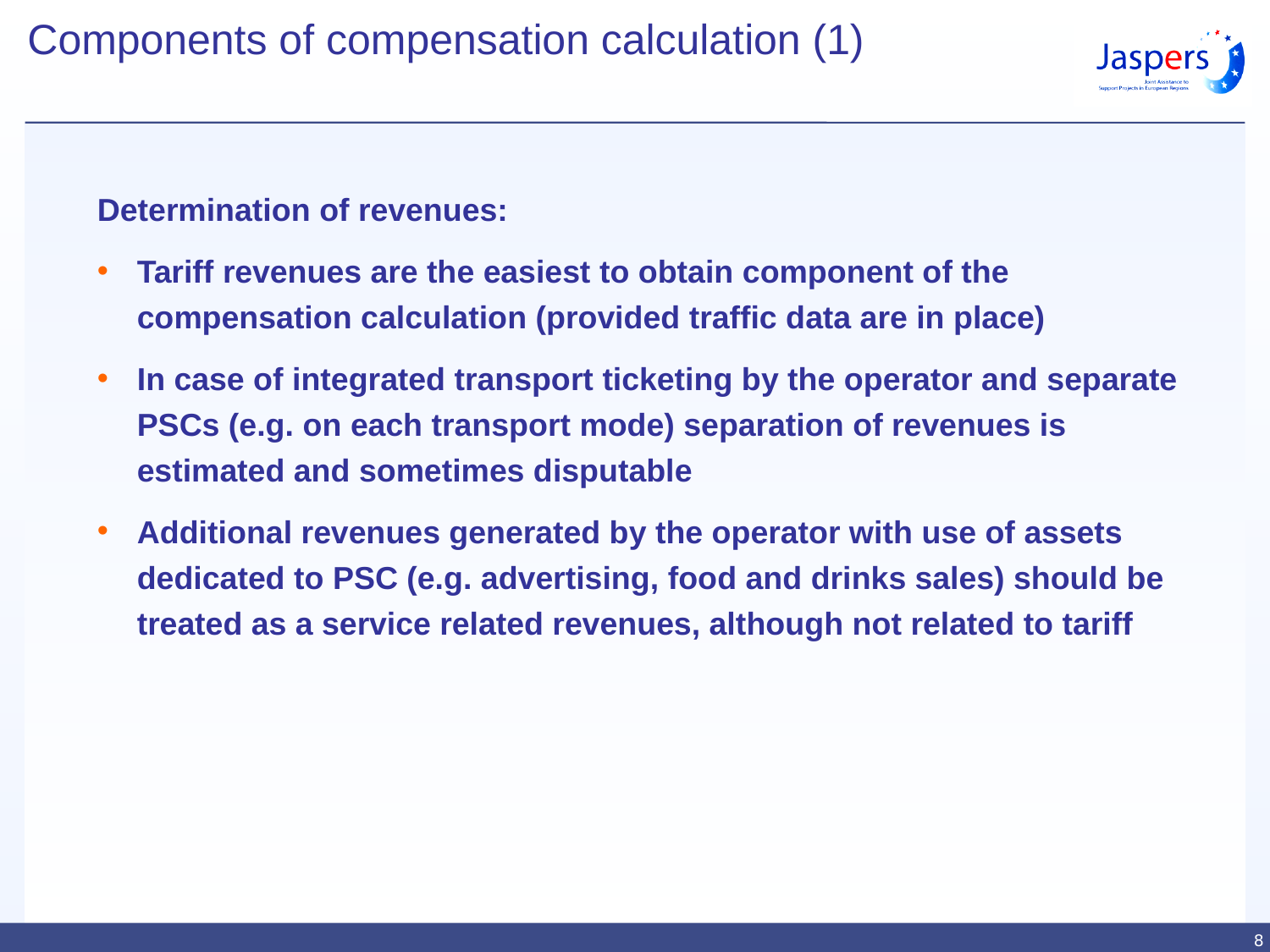

Components of compensation calculation (1)
Determination of revenues:
Tariff revenues are the easiest to obtain component of the compensation calculation (provided traffic data are in place)
In case of integrated transport ticketing by the operator and separate PSCs (e.g. on each transport mode) separation of revenues is estimated and sometimes disputable
Additional revenues generated by the operator with use of assets dedicated to PSC (e.g. advertising, food and drinks sales) should be treated as a service related revenues, although not related to tariff

8